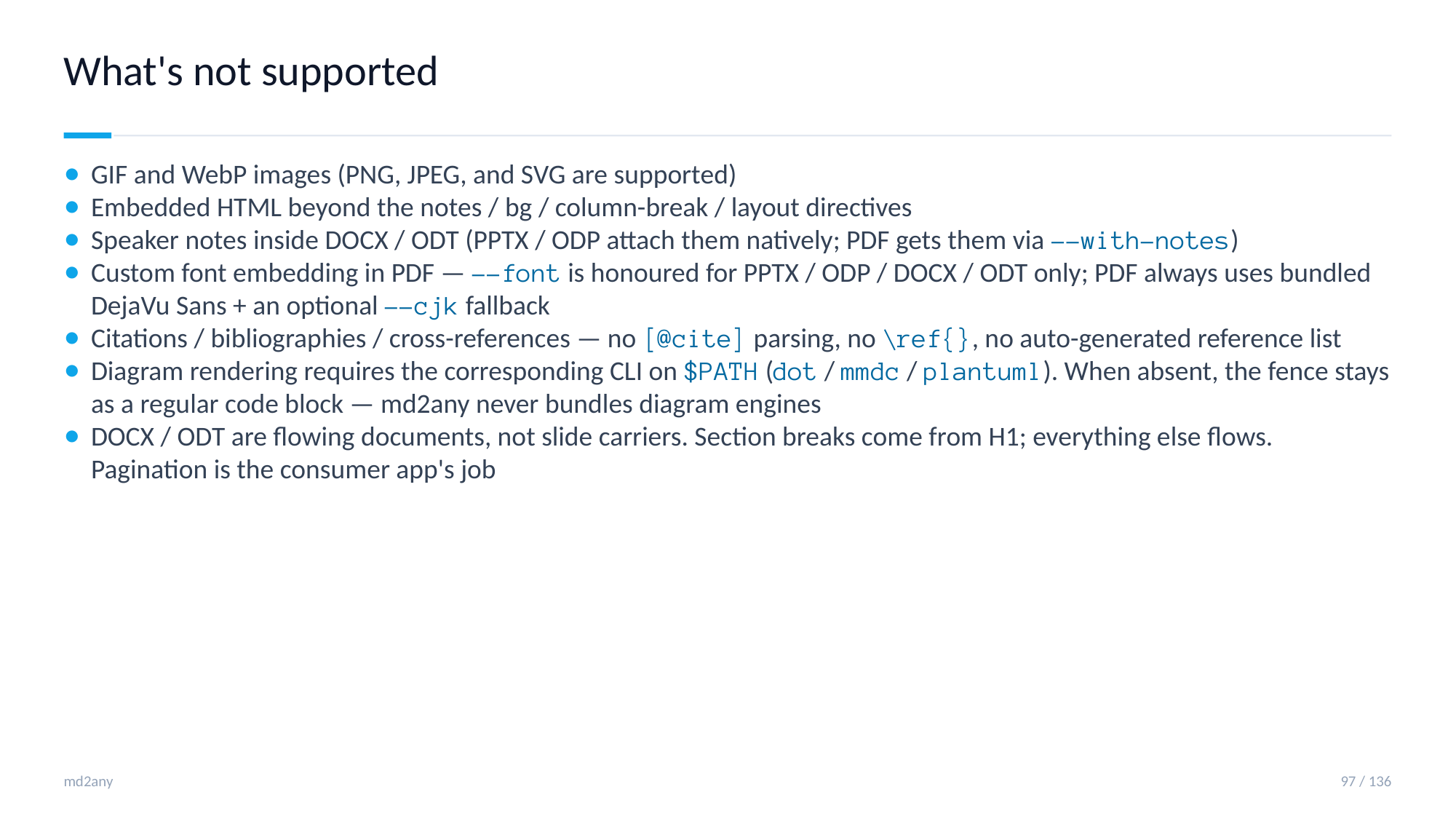

What's not supported

GIF and WebP images (PNG, JPEG, and SVG are supported)
Embedded HTML beyond the notes / bg / column-break / layout directives
Speaker notes inside DOCX / ODT (PPTX / ODP attach them natively; PDF gets them via --with-notes)
Custom font embedding in PDF — --font is honoured for PPTX / ODP / DOCX / ODT only; PDF always uses bundled DejaVu Sans + an optional --cjk fallback
Citations / bibliographies / cross-references — no [@cite] parsing, no \ref{}, no auto-generated reference list
Diagram rendering requires the corresponding CLI on $PATH (dot / mmdc / plantuml). When absent, the fence stays as a regular code block — md2any never bundles diagram engines
DOCX / ODT are flowing documents, not slide carriers. Section breaks come from H1; everything else flows. Pagination is the consumer app's job
md2any
97 / 136